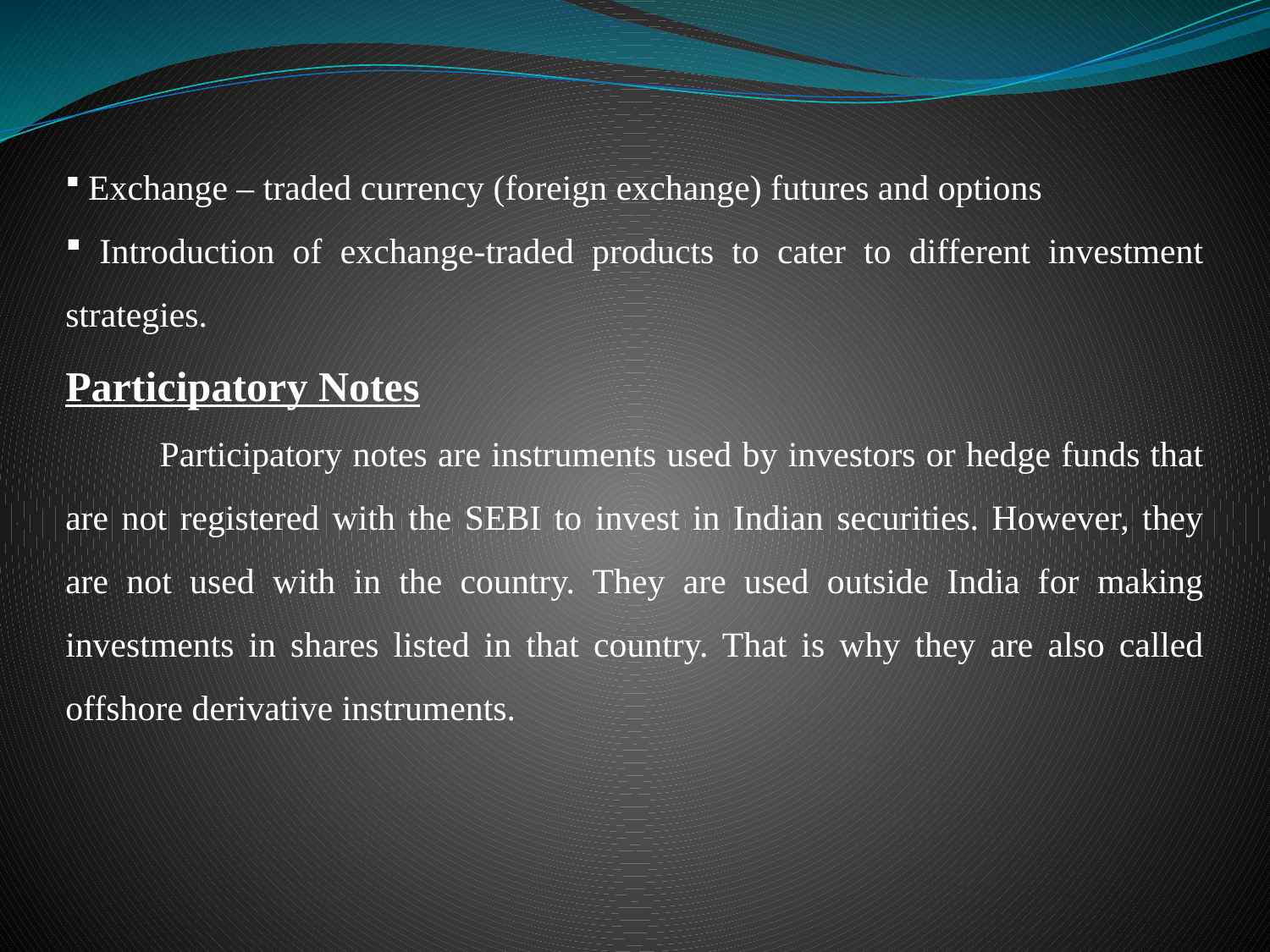

Exchange – traded currency (foreign exchange) futures and options
 Introduction of exchange-traded products to cater to different investment strategies.
Participatory Notes
         Participatory notes are instruments used by investors or hedge funds that are not registered with the SEBI to invest in Indian securities. However, they are not used with in the country. They are used outside India for making investments in shares listed in that country. That is why they are also called offshore derivative instruments.